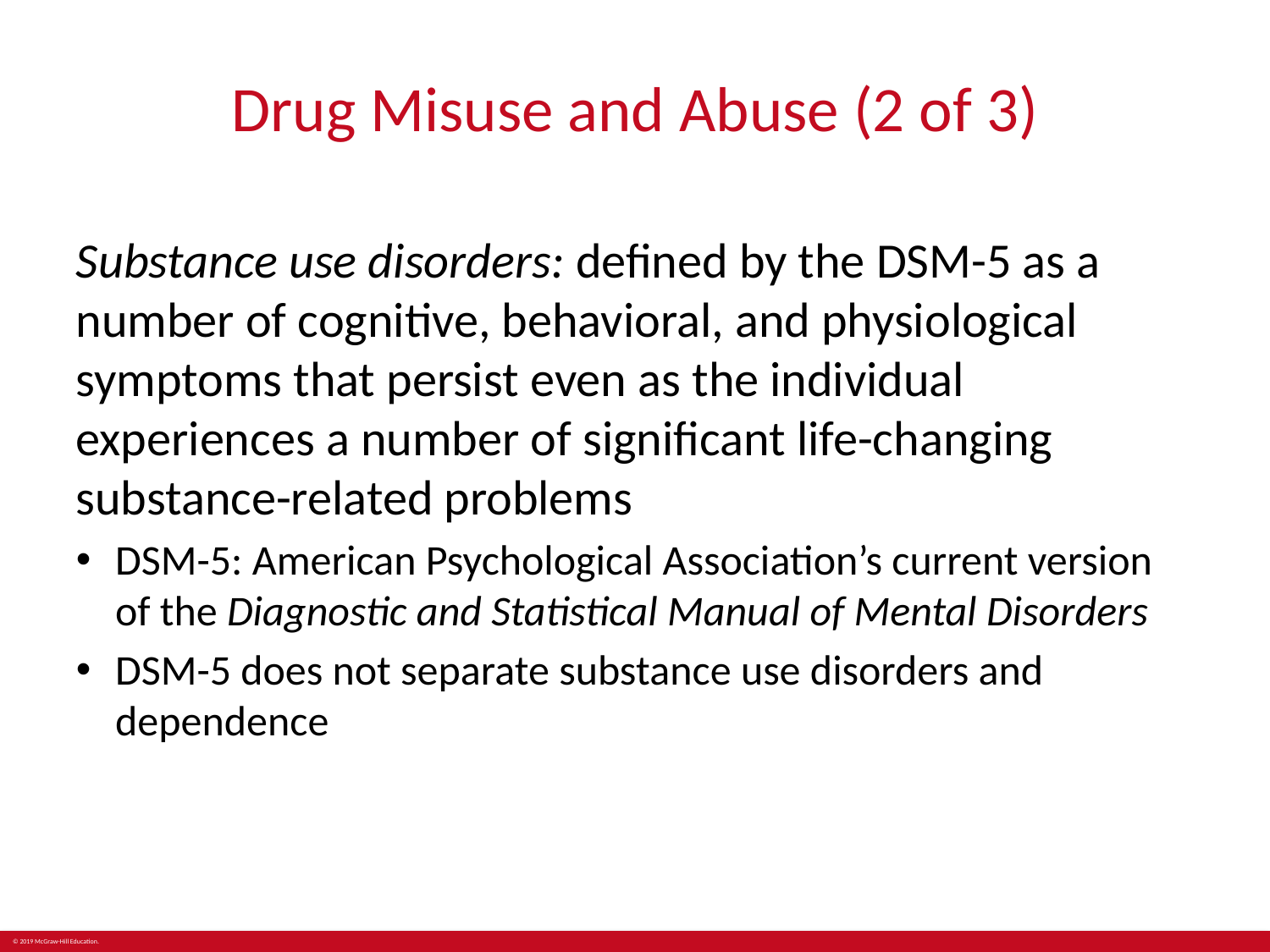

# Drug Misuse and Abuse (2 of 3)
Substance use disorders: defined by the DSM-5 as a number of cognitive, behavioral, and physiological symptoms that persist even as the individual experiences a number of significant life-changing substance-related problems
DSM-5: American Psychological Association’s current version of the Diagnostic and Statistical Manual of Mental Disorders
DSM-5 does not separate substance use disorders and dependence